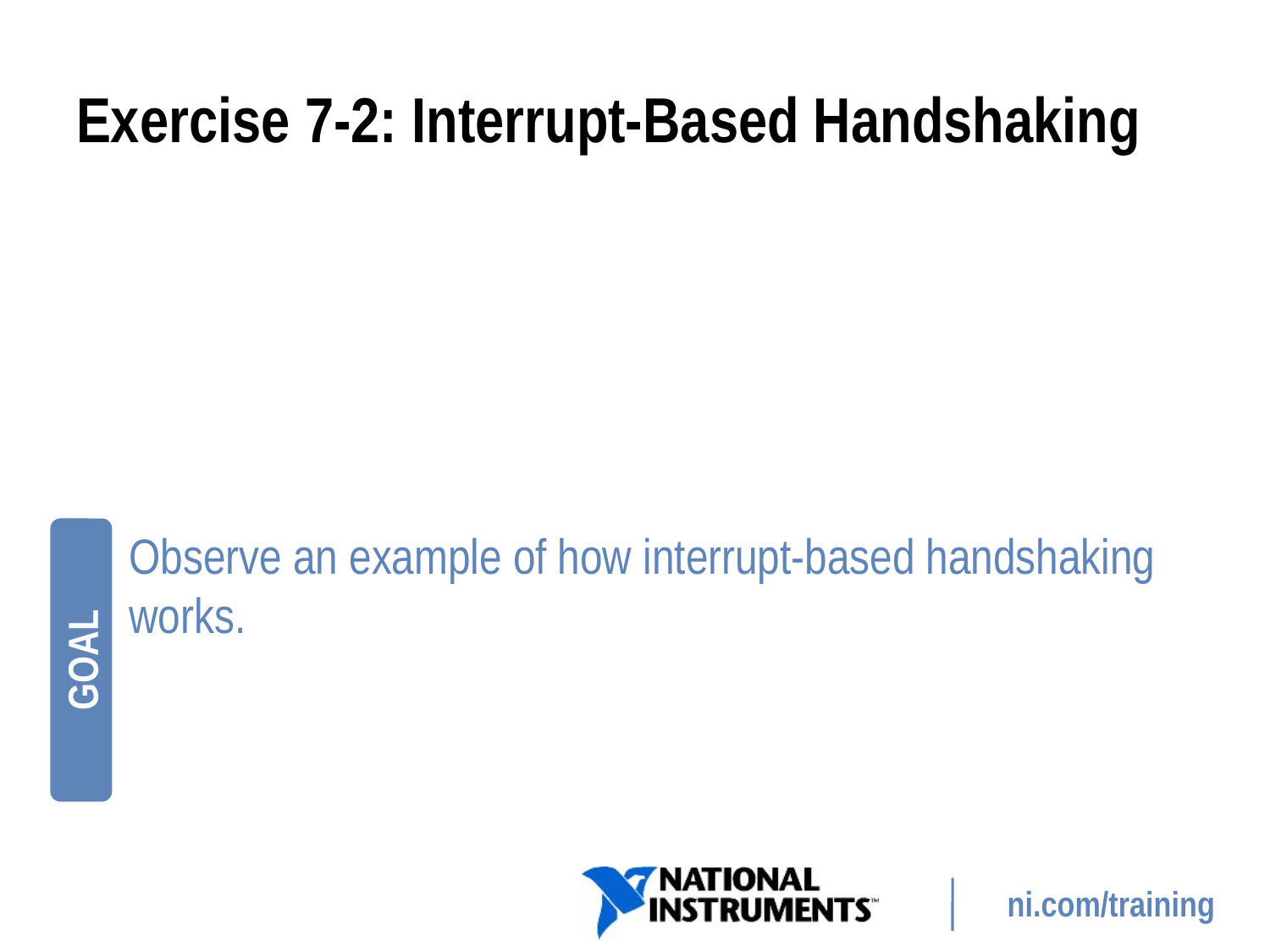

# Exercise 7-2: Interrupt-Based Handshaking
Observe an example of how interrupt-based handshaking works.